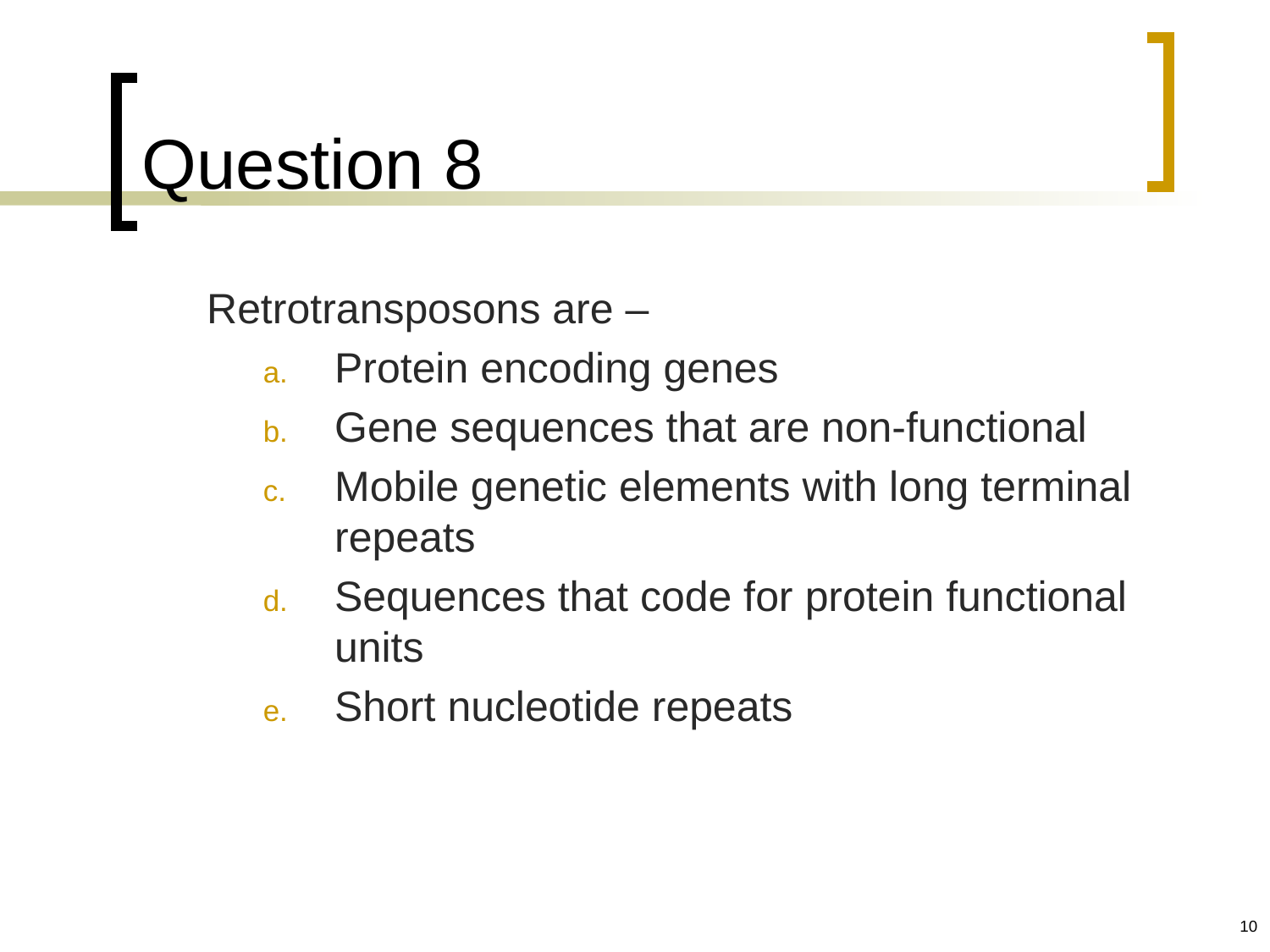

# Question 8
	Retrotransposons are –
Protein encoding genes
Gene sequences that are non-functional
Mobile genetic elements with long terminal repeats
Sequences that code for protein functional units
Short nucleotide repeats